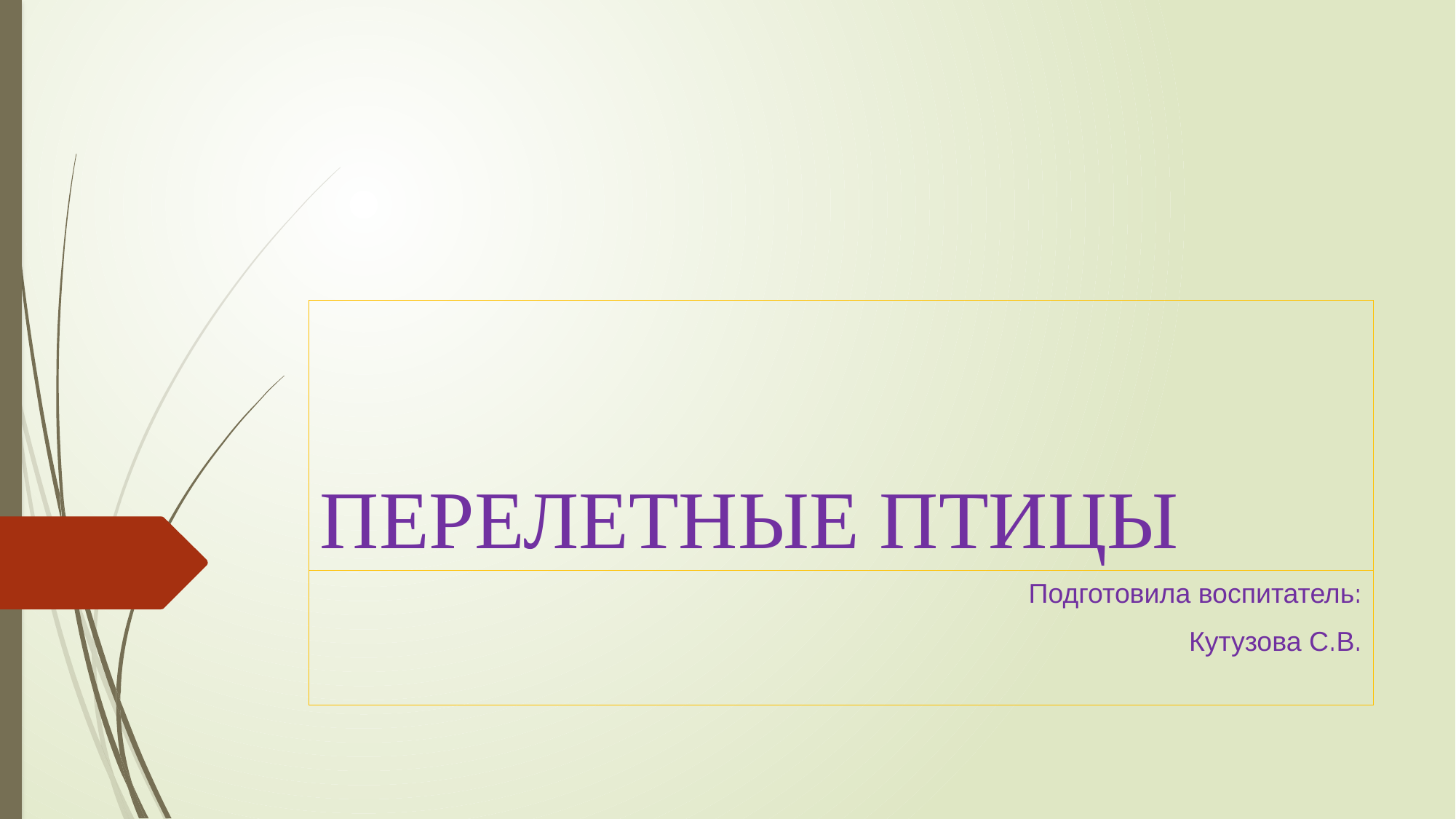

# ПЕРЕЛЕТНЫЕ ПТИЦЫ
Подготовила воспитатель:
Кутузова С.В.